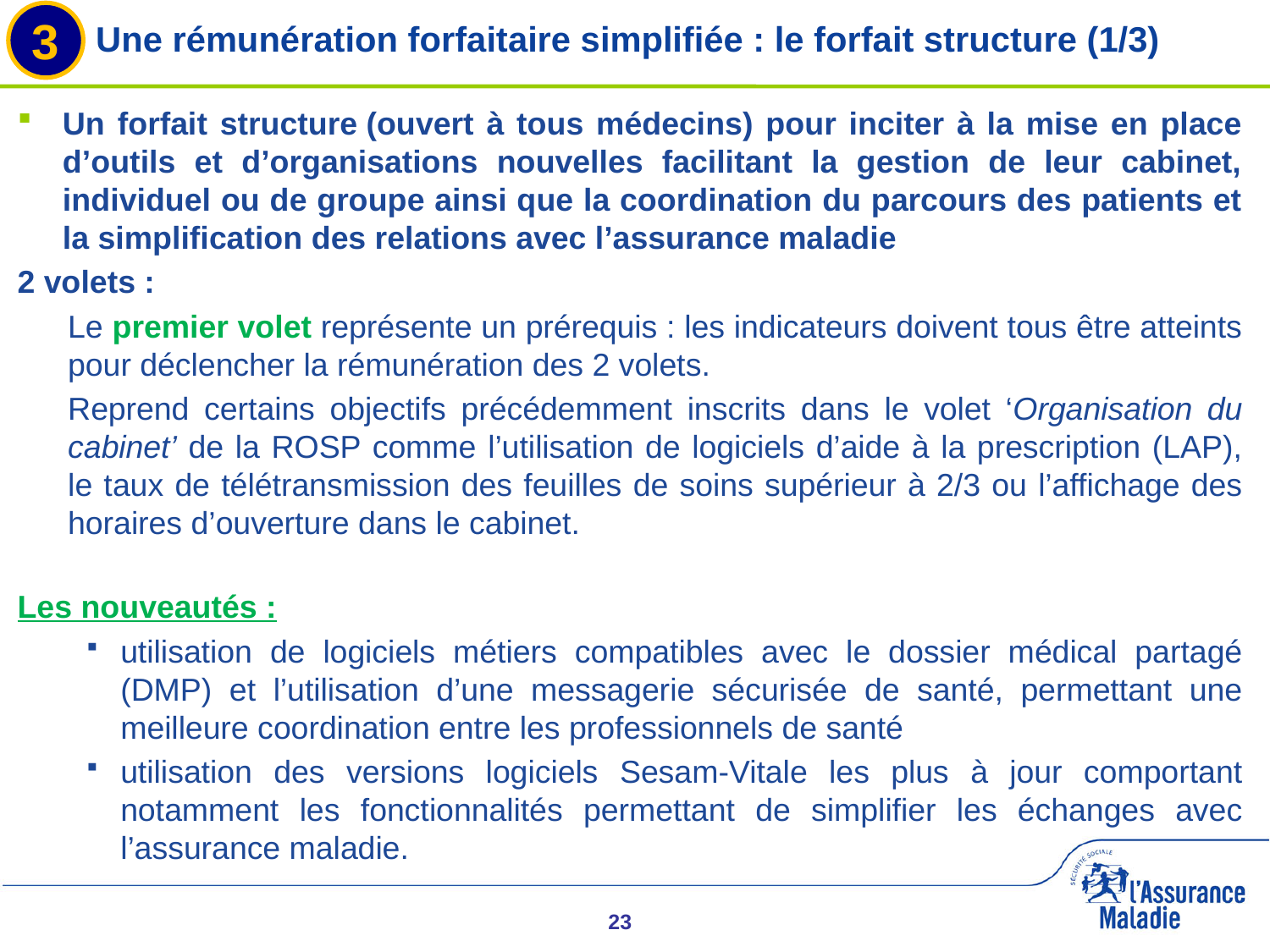

3
# Une rémunération forfaitaire simplifiée : le forfait structure (1/3)

Un forfait structure (ouvert à tous médecins) pour inciter à la mise en place d’outils et d’organisations nouvelles facilitant la gestion de leur cabinet, individuel ou de groupe ainsi que la coordination du parcours des patients et la simplification des relations avec l’assurance maladie
2 volets :
Le premier volet représente un prérequis : les indicateurs doivent tous être atteints pour déclencher la rémunération des 2 volets.
Reprend certains objectifs précédemment inscrits dans le volet ‘Organisation du cabinet’ de la ROSP comme l’utilisation de logiciels d’aide à la prescription (LAP), le taux de télétransmission des feuilles de soins supérieur à 2/3 ou l’affichage des horaires d’ouverture dans le cabinet.

Les nouveautés :
utilisation de logiciels métiers compatibles avec le dossier médical partagé (DMP) et l’utilisation d’une messagerie sécurisée de santé, permettant une meilleure coordination entre les professionnels de santé
utilisation des versions logiciels Sesam-Vitale les plus à jour comportant notamment les fonctionnalités permettant de simplifier les échanges avec l’assurance maladie.

23